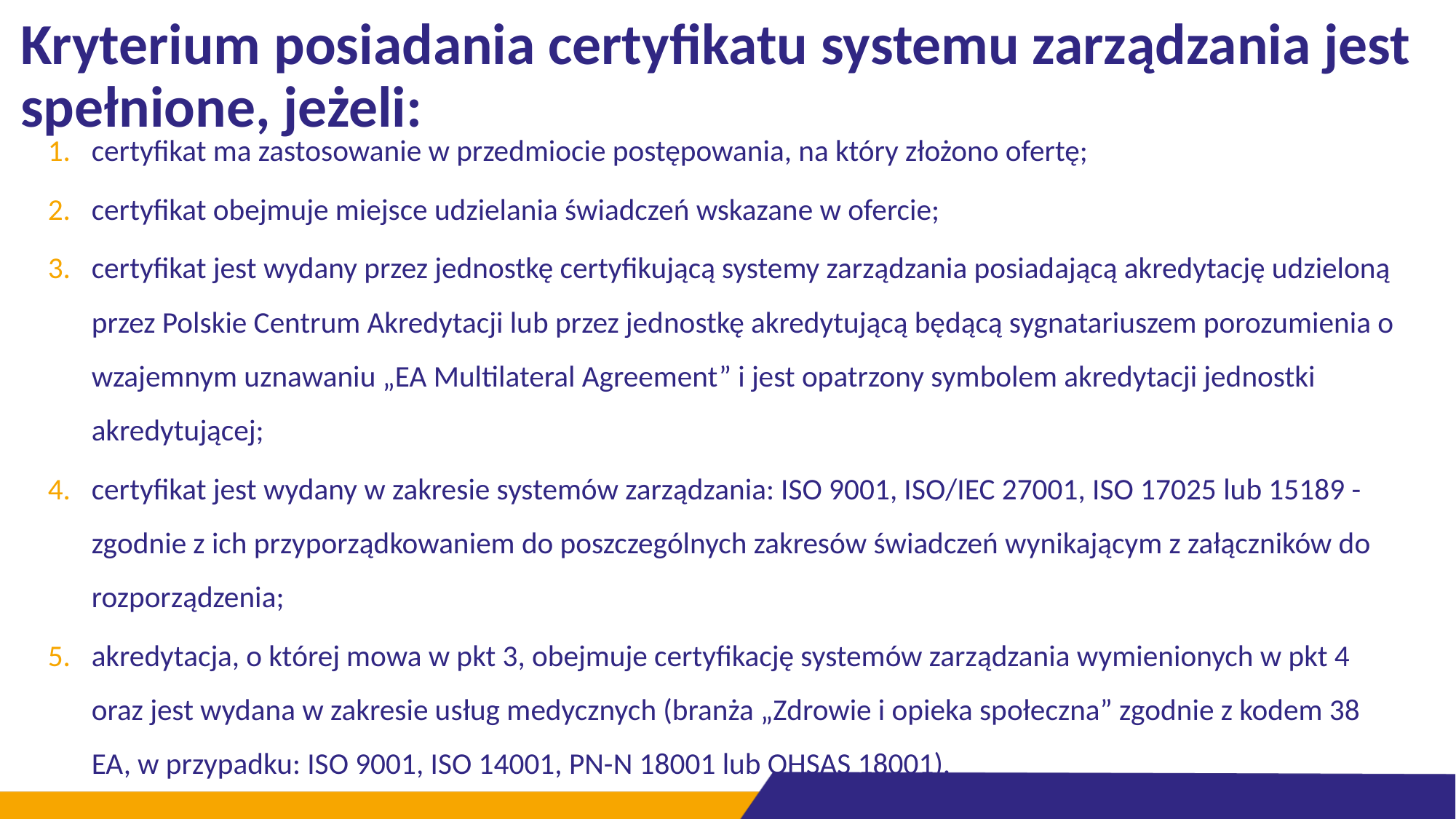

# Kryterium posiadania certyfikatu systemu zarządzania jest spełnione, jeżeli:

certyfikat ma zastosowanie w przedmiocie postępowania, na który złożono ofertę;
certyfikat obejmuje miejsce udzielania świadczeń wskazane w ofercie;
certyfikat jest wydany przez jednostkę certyfikującą systemy zarządzania posiadającą akredytację udzieloną przez Polskie Centrum Akredytacji lub przez jednostkę akredytującą będącą sygnatariuszem porozumienia o wzajemnym uznawaniu „EA Multilateral Agreement” i jest opatrzony symbolem akredytacji jednostki akredytującej;
certyfikat jest wydany w zakresie systemów zarządzania: ISO 9001, ISO/IEC 27001, ISO 17025 lub 15189 - zgodnie z ich przyporządkowaniem do poszczególnych zakresów świadczeń wynikającym z załączników do rozporządzenia;
akredytacja, o której mowa w pkt 3, obejmuje certyfikację systemów zarządzania wymienionych w pkt 4 oraz jest wydana w zakresie usług medycznych (branża „Zdrowie i opieka społeczna” zgodnie z kodem 38 EA, w przypadku: ISO 9001, ISO 14001, PN-N 18001 lub OHSAS 18001).